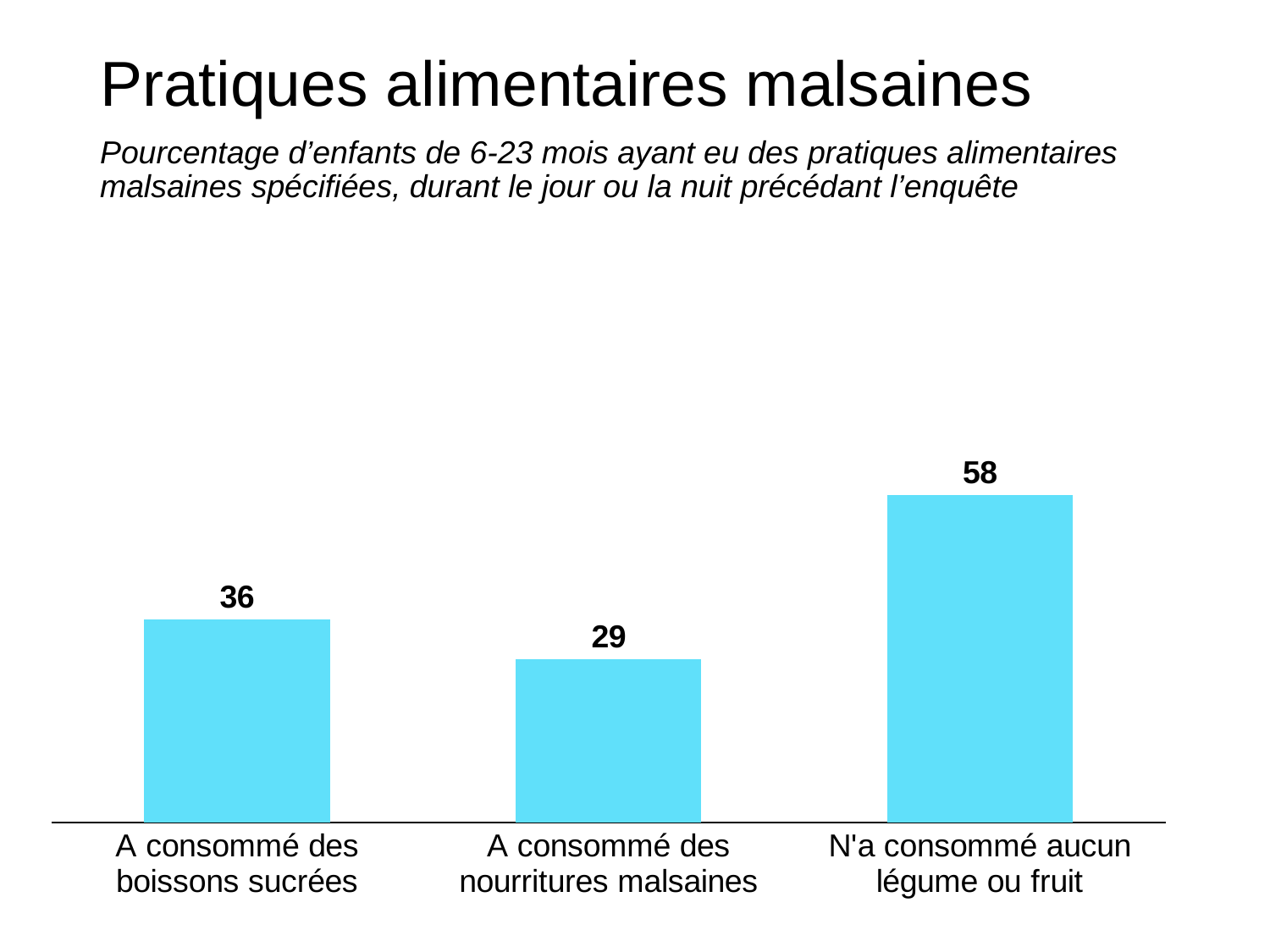

# Pratiques alimentaires malsaines
Pourcentage d’enfants de 6-23 mois ayant eu des pratiques alimentaires malsaines spécifiées, durant le jour ou la nuit précédant l’enquête

### Chart

| Category | A consommé des boissons sucrées |
|---|---|
| A consommé des boissons sucrées | 36.0 |
| A consommé des nourritures malsaines | 29.0 |
| N'a consommé aucun légume ou fruit | 58.0 |